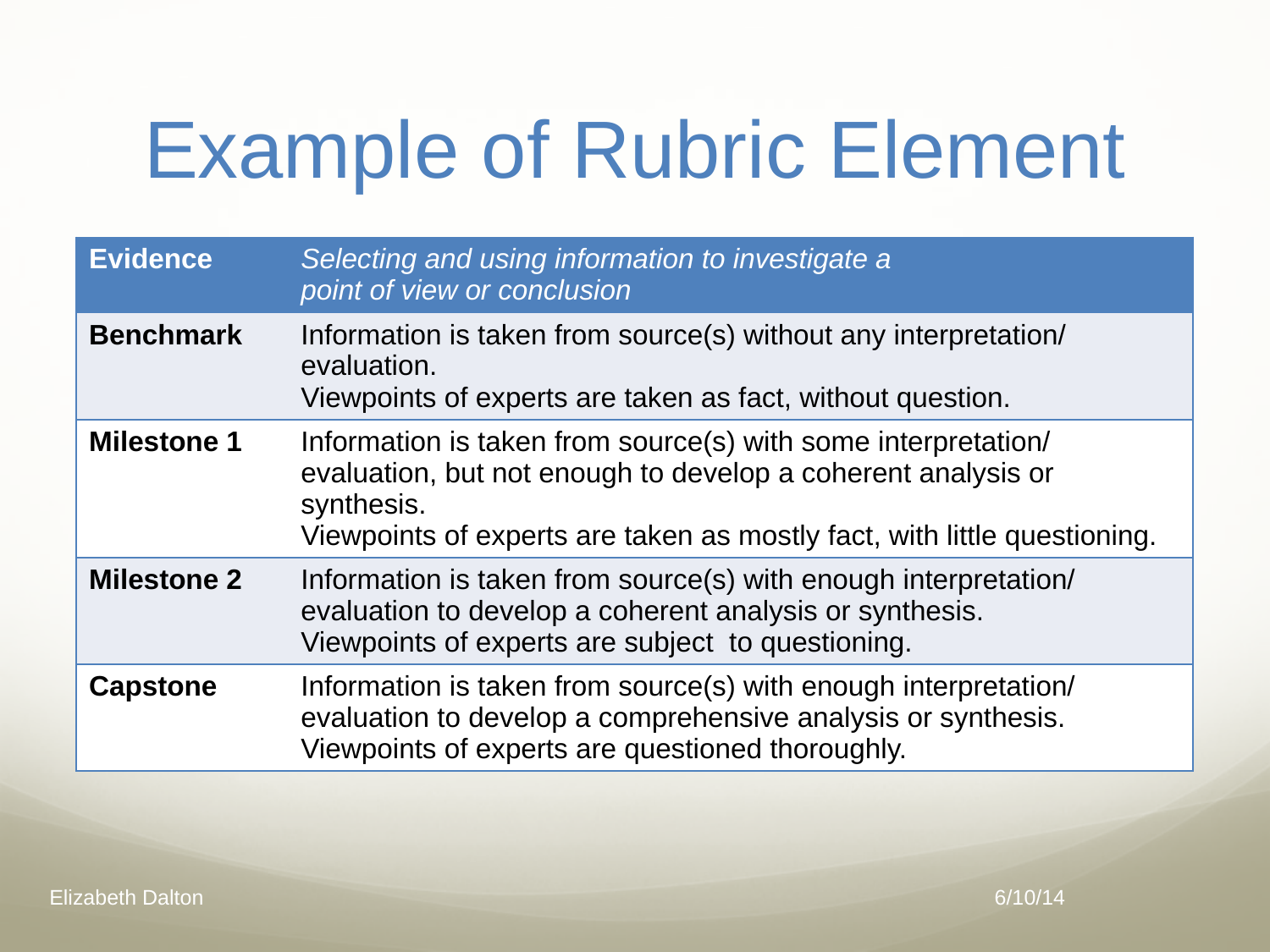

# Example of Rubric Element
| Evidence | Selecting and using information to investigate a point of view or conclusion |
| --- | --- |
| Benchmark | Information is taken from source(s) without any interpretation/ evaluation. Viewpoints of experts are taken as fact, without question. |
| Milestone 1 | Information is taken from source(s) with some interpretation/ evaluation, but not enough to develop a coherent analysis or synthesis. Viewpoints of experts are taken as mostly fact, with little questioning. |
| Milestone 2 | Information is taken from source(s) with enough interpretation/ evaluation to develop a coherent analysis or synthesis. Viewpoints of experts are subject to questioning. |
| Capstone | Information is taken from source(s) with enough interpretation/ evaluation to develop a comprehensive analysis or synthesis. Viewpoints of experts are questioned thoroughly. |
Elizabeth Dalton
6/10/14